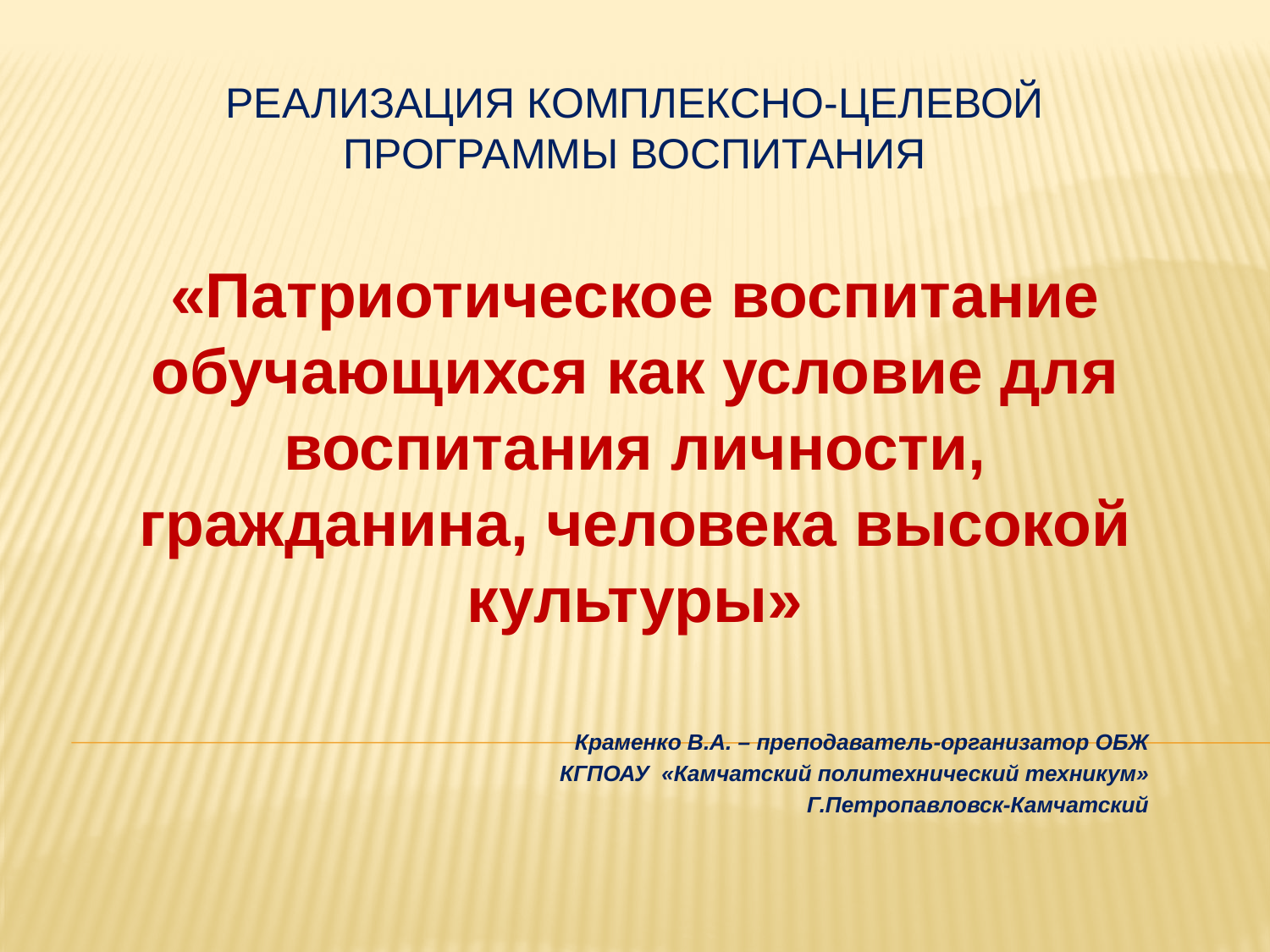

# Реализация комплексно-целевой программы воспитания
«Патриотическое воспитание обучающихся как условие для воспитания личности, гражданина, человека высокой культуры»

Краменко В.А. – преподаватель-организатор ОБЖ
КГПОАУ  «Камчатский политехнический техникум»
Г.Петропавловск-Камчатский